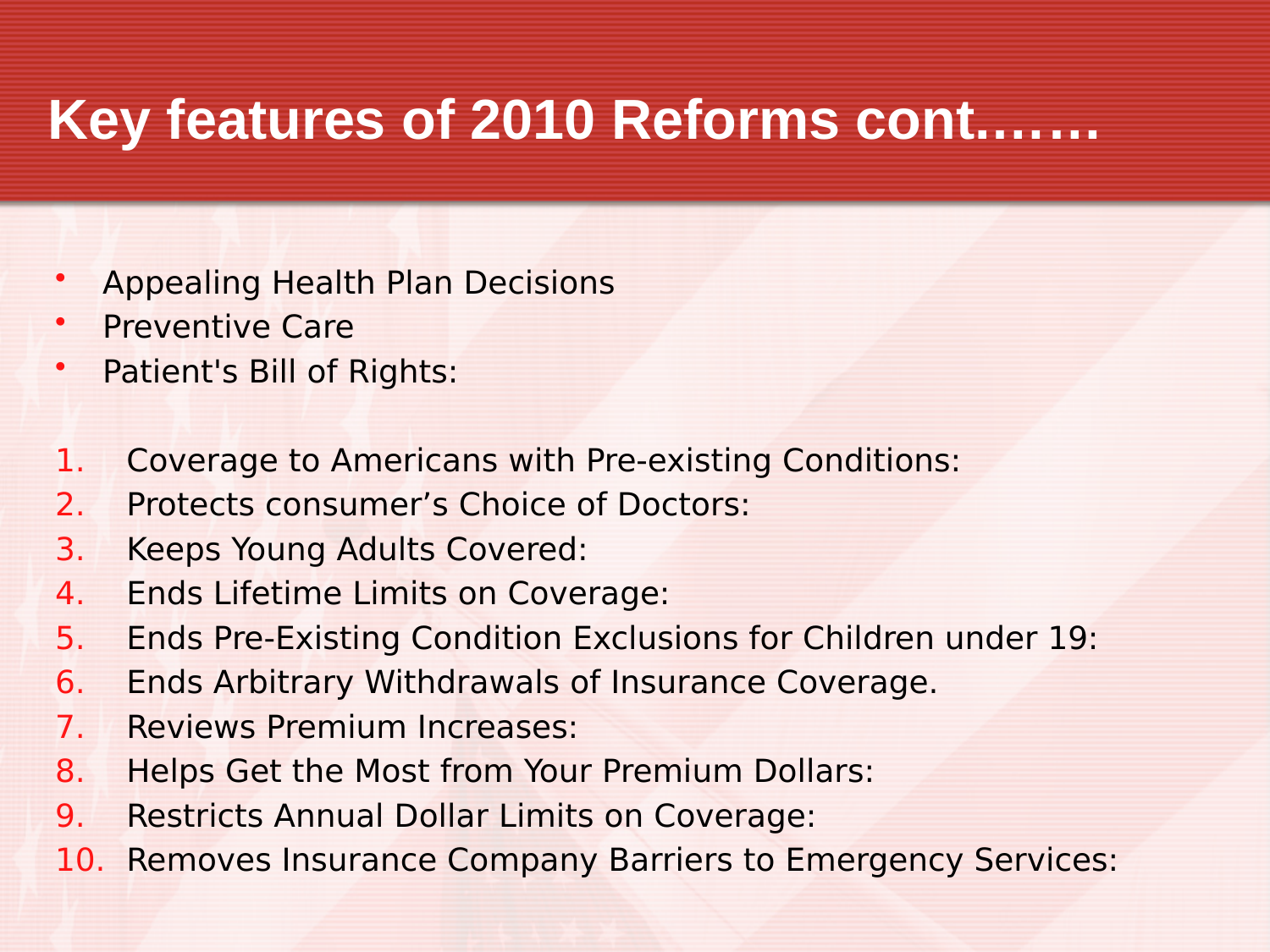

# Key features of 2010 Reforms cont.……

Appealing Health Plan Decisions
Preventive Care
Patient's Bill of Rights:

Coverage to Americans with Pre-existing Conditions:
Protects consumer’s Choice of Doctors:
Keeps Young Adults Covered:
Ends Lifetime Limits on Coverage:
Ends Pre-Existing Condition Exclusions for Children under 19:
Ends Arbitrary Withdrawals of Insurance Coverage.
Reviews Premium Increases:
Helps Get the Most from Your Premium Dollars:
Restricts Annual Dollar Limits on Coverage:
Removes Insurance Company Barriers to Emergency Services: